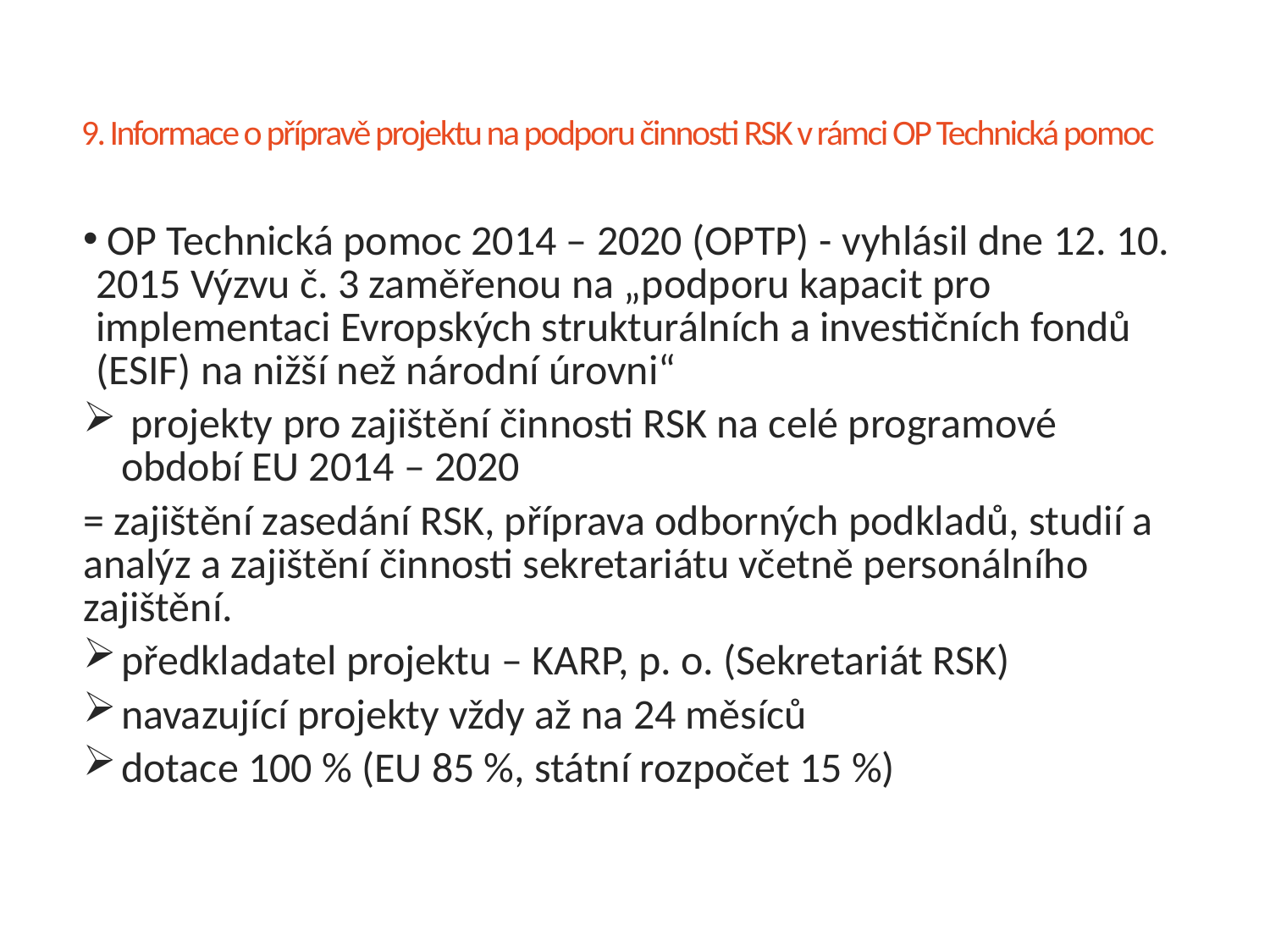

# 9. Informace o přípravě projektu na podporu činnosti RSK v rámci OP Technická pomoc
 OP Technická pomoc 2014 – 2020 (OPTP) - vyhlásil dne 12. 10. 2015 Výzvu č. 3 zaměřenou na „podporu kapacit pro implementaci Evropských strukturálních a investičních fondů (ESIF) na nižší než národní úrovni“
 projekty pro zajištění činnosti RSK na celé programové období EU 2014 – 2020
= zajištění zasedání RSK, příprava odborných podkladů, studií a analýz a zajištění činnosti sekretariátu včetně personálního zajištění.
předkladatel projektu – KARP, p. o. (Sekretariát RSK)
navazující projekty vždy až na 24 měsíců
dotace 100 % (EU 85 %, státní rozpočet 15 %)